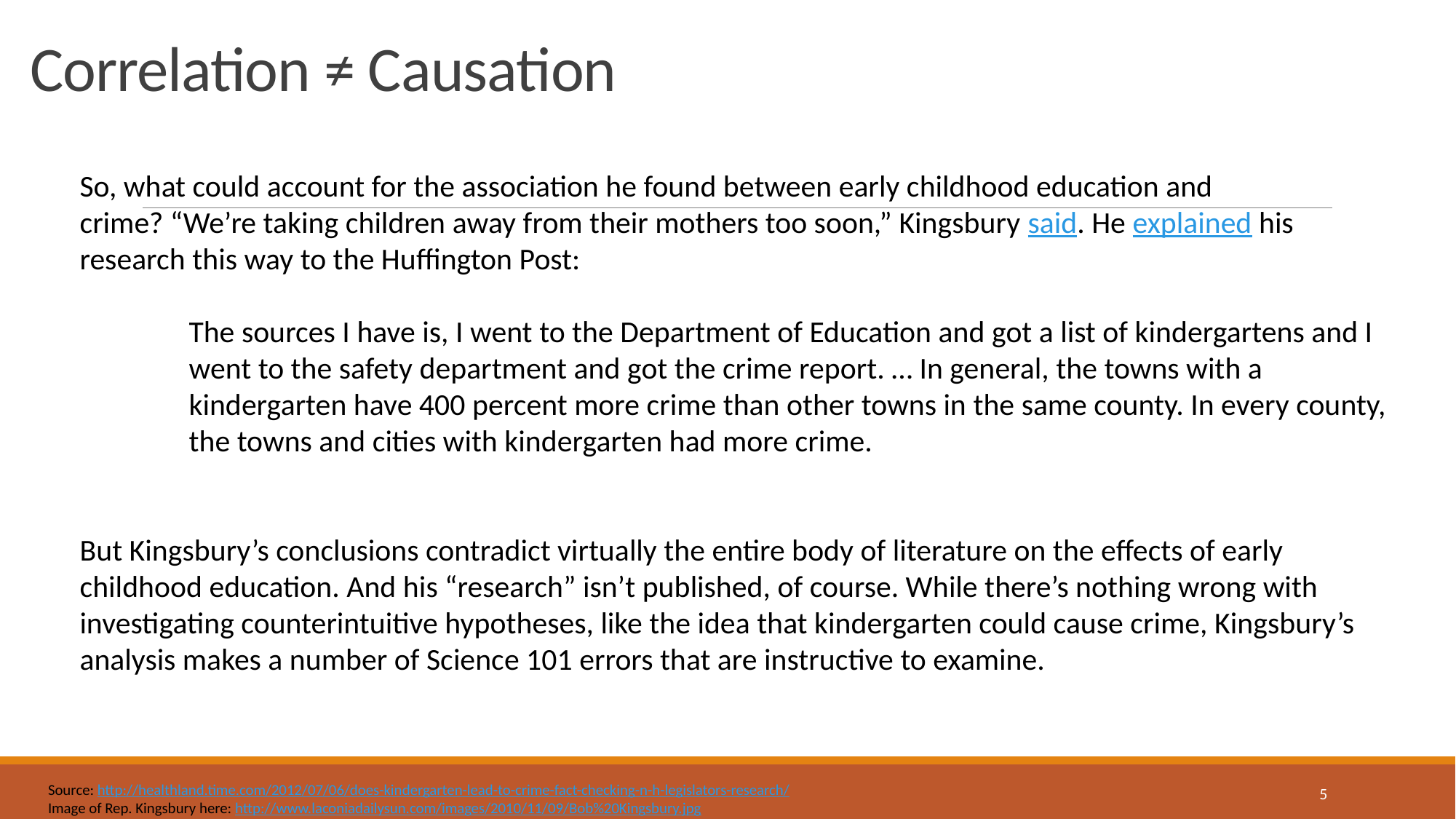

# Correlation ≠ Causation
So, what could account for the association he found between early childhood education and crime? “We’re taking children away from their mothers too soon,” Kingsbury said. He explained his research this way to the Huffington Post:

The sources I have is, I went to the Department of Education and got a list of kindergartens and I went to the safety department and got the crime report. … In general, the towns with a kindergarten have 400 percent more crime than other towns in the same county. In every county, the towns and cities with kindergarten had more crime.

But Kingsbury’s conclusions contradict virtually the entire body of literature on the effects of early childhood education. And his “research” isn’t published, of course. While there’s nothing wrong with investigating counterintuitive hypotheses, like the idea that kindergarten could cause crime, Kingsbury’s analysis makes a number of Science 101 errors that are instructive to examine.

5
Source: http://healthland.time.com/2012/07/06/does-kindergarten-lead-to-crime-fact-checking-n-h-legislators-research/
Image of Rep. Kingsbury here: http://www.laconiadailysun.com/images/2010/11/09/Bob%20Kingsbury.jpg